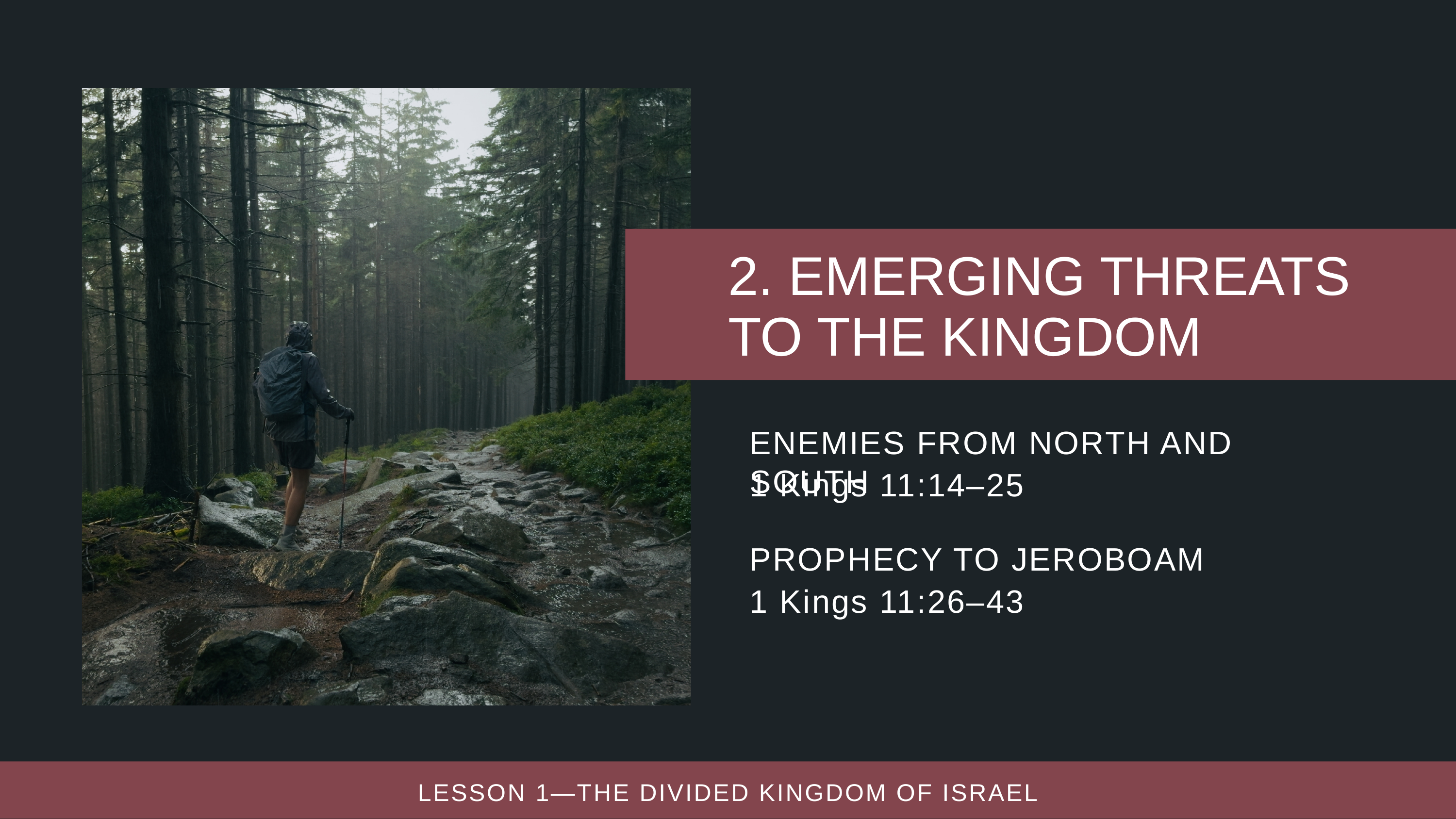

ENEMIES FROM NORTH AND SOUTH
1 Kings 11:14–25
PROPHECY TO JEROBOAM
1 Kings 11:26–43